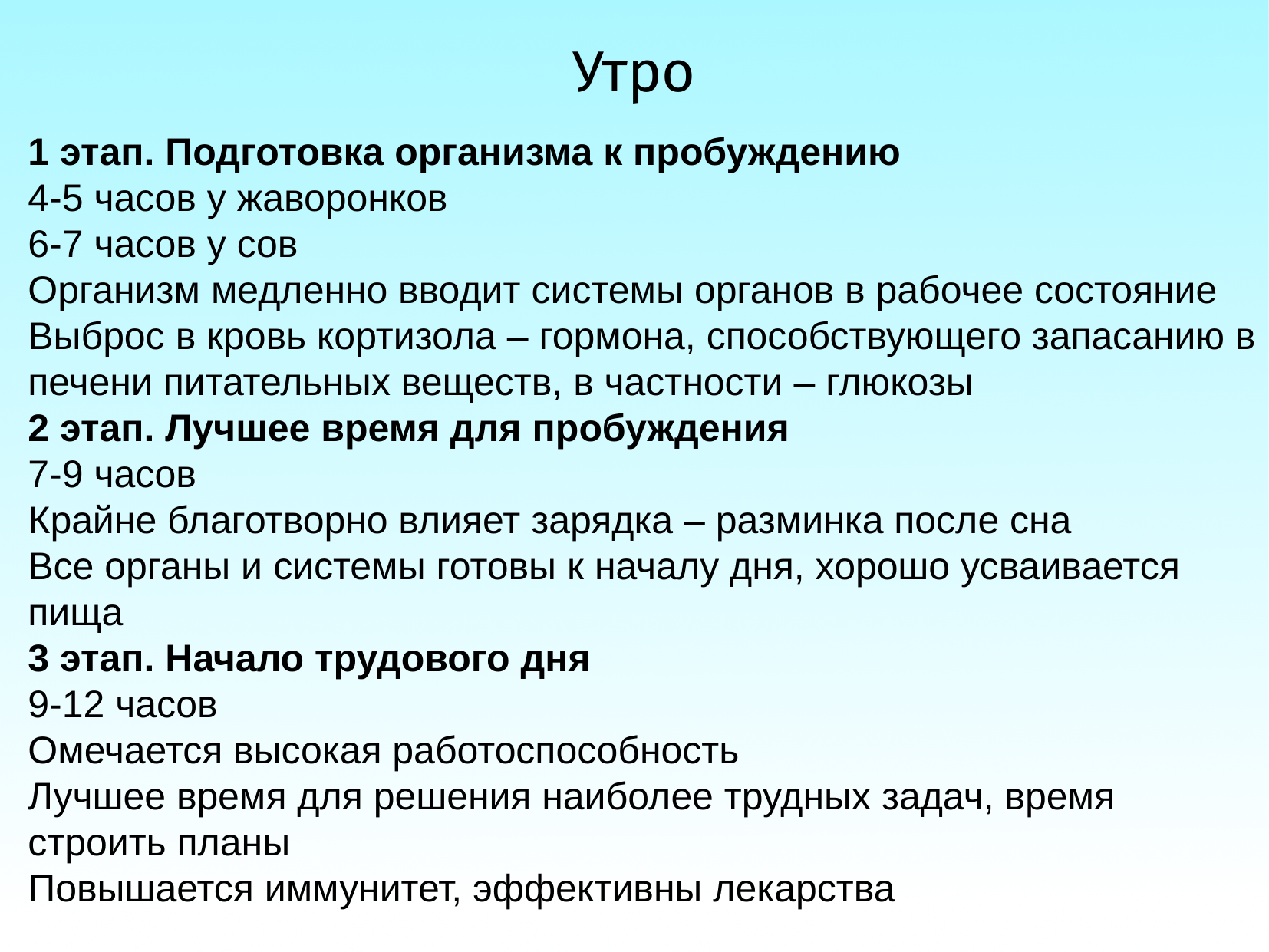

Утро
1 этап. Подготовка организма к пробуждению
4-5 часов у жаворонков
6-7 часов у сов
Организм медленно вводит системы органов в рабочее состояние
Выброс в кровь кортизола – гормона, способствующего запасанию в печени питательных веществ, в частности – глюкозы
2 этап. Лучшее время для пробуждения
7-9 часов
Крайне благотворно влияет зарядка – разминка после сна
Все органы и системы готовы к началу дня, хорошо усваивается пища
3 этап. Начало трудового дня
9-12 часов
Омечается высокая работоспособность
Лучшее время для решения наиболее трудных задач, время строить планы
Повышается иммунитет, эффективны лекарства